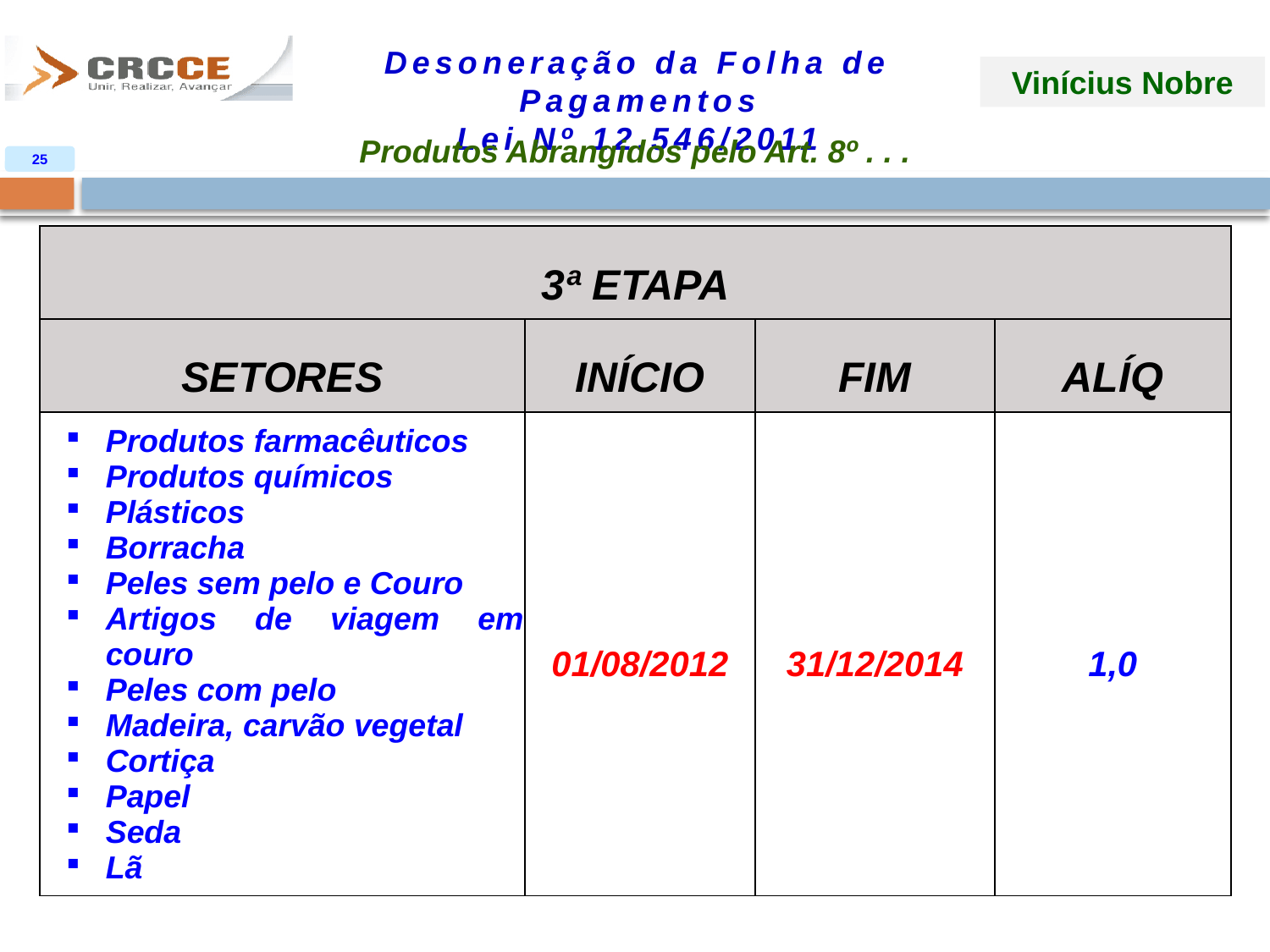

Produtos Abrangidos pelo Art. 8º . . .
25
| 3ª ETAPA |  |  |  |
| --- | --- | --- | --- |
| SETORES | INÍCIO | FIM | ALÍQ |
| Produtos farmacêuticos Produtos químicos Plásticos Borracha Peles sem pelo e Couro Artigos de viagem em couro Peles com pelo Madeira, carvão vegetal Cortiça Papel Seda Lã | 01/08/2012 | 31/12/2014 | 1,0 |